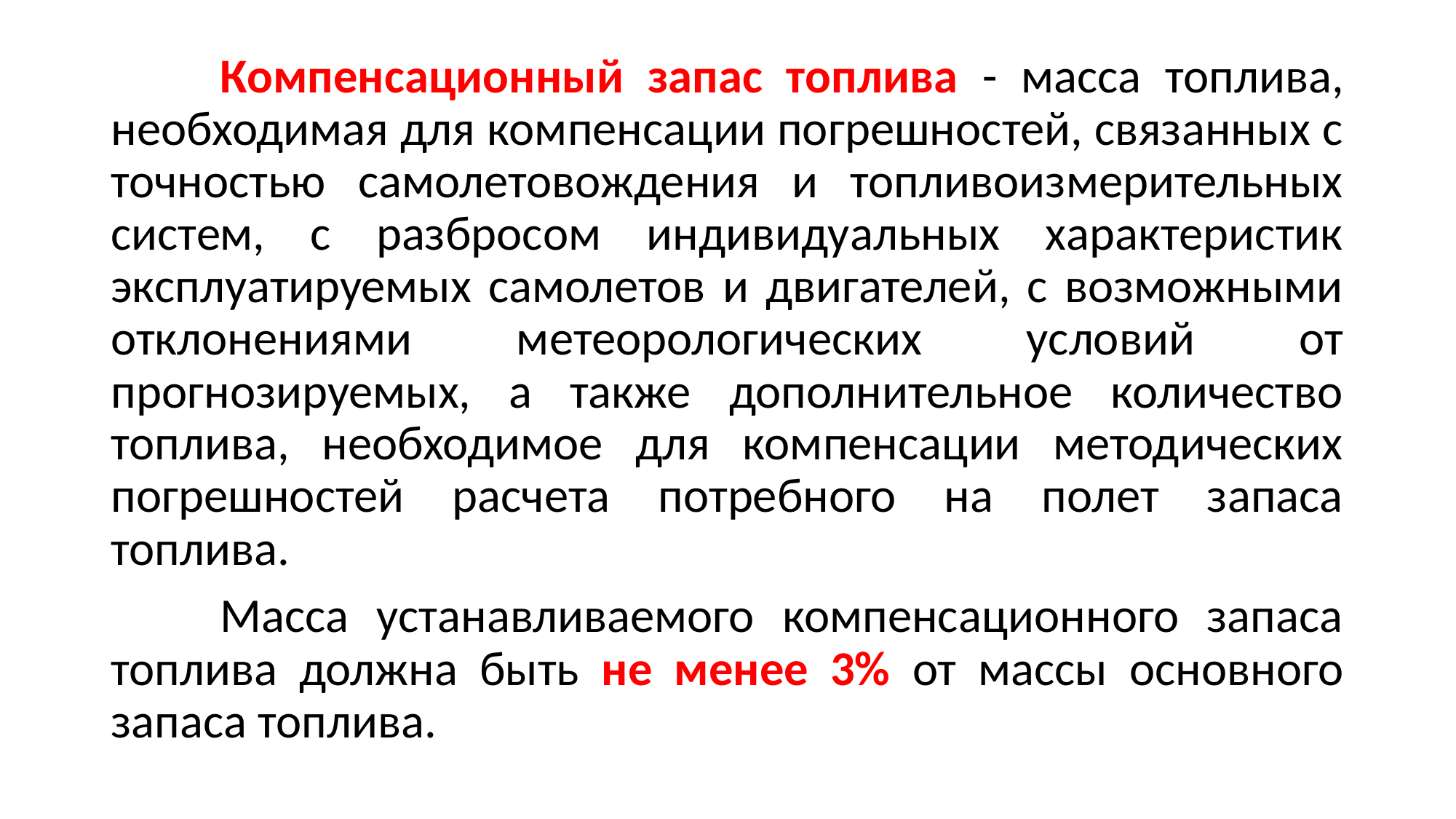

Компенсационный запас топлива - масса топлива, необходимая для компенсации погрешностей, связанных с точностью самолетовождения и топливоизмерительных систем, с разбросом индивидуальных характеристик эксплуатируемых самолетов и двигателей, с возможными отклонениями метеорологических условий от прогнозируемых, а также дополнительное количество топлива, необходимое для компенсации методических погрешностей расчета потребного на полет запаса топлива.
	Масса устанавливаемого компенсационного запаса топлива должна быть не менее 3% от массы основного запаса топлива.